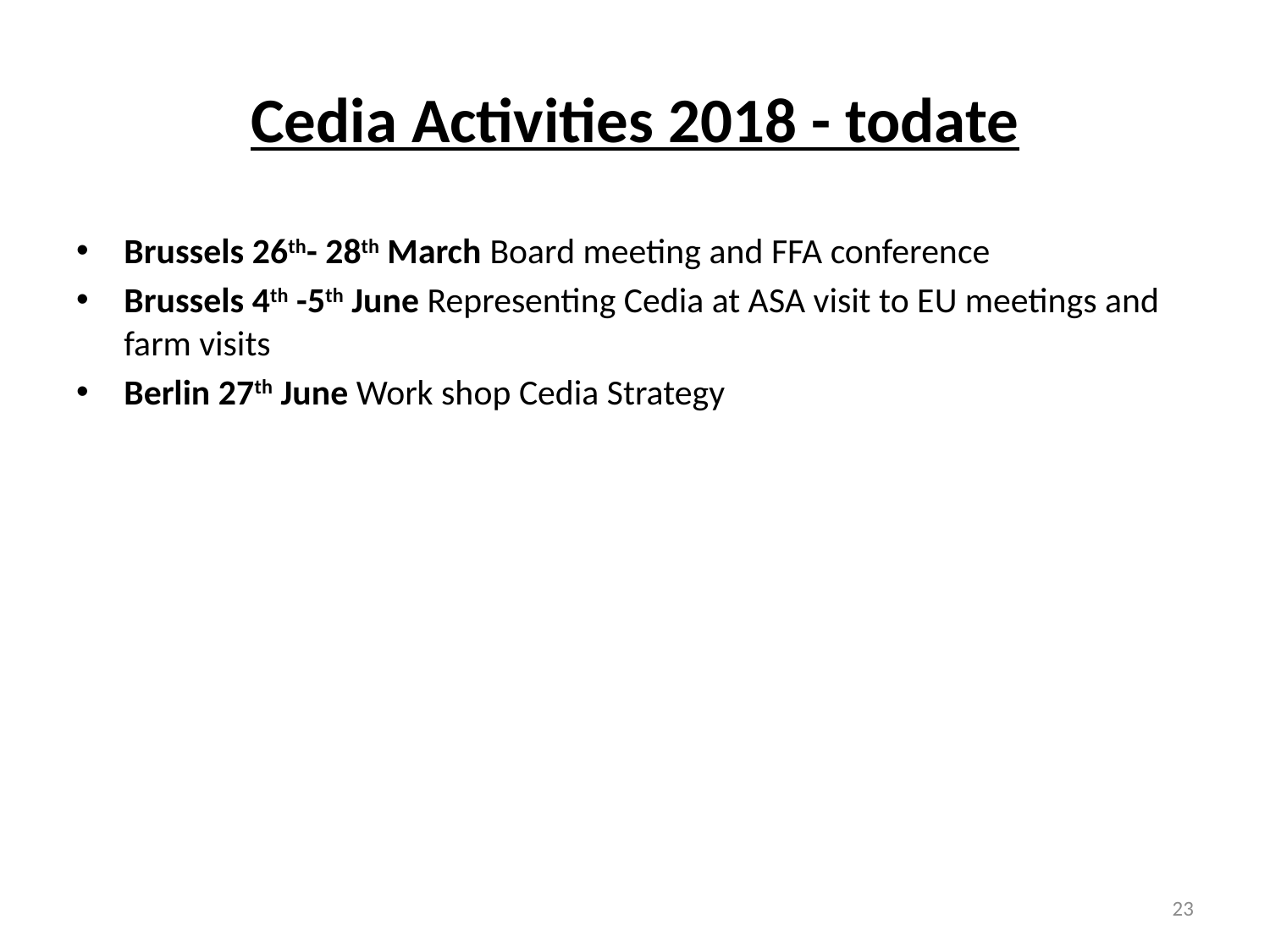

# Cedia Activities 2018 - todate
Brussels 26th- 28th March Board meeting and FFA conference
Brussels 4th -5th June Representing Cedia at ASA visit to EU meetings and farm visits
Berlin 27th June Work shop Cedia Strategy

23